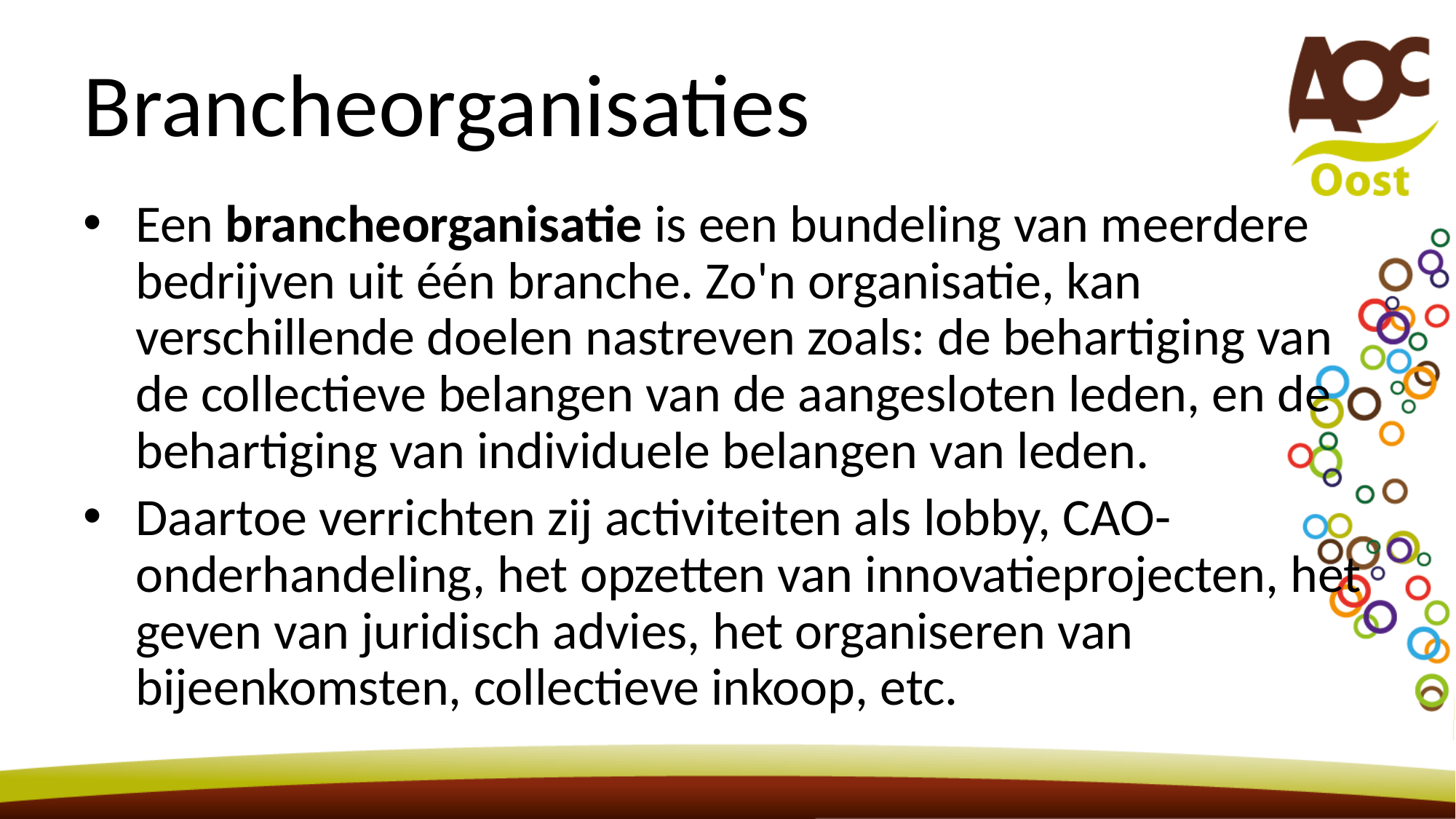

# Brancheorganisaties
Een brancheorganisatie is een bundeling van meerdere bedrijven uit één branche. Zo'n organisatie, kan verschillende doelen nastreven zoals: de behartiging van de collectieve belangen van de aangesloten leden, en de behartiging van individuele belangen van leden.
Daartoe verrichten zij activiteiten als lobby, CAO-onderhandeling, het opzetten van innovatieprojecten, het geven van juridisch advies, het organiseren van bijeenkomsten, collectieve inkoop, etc.